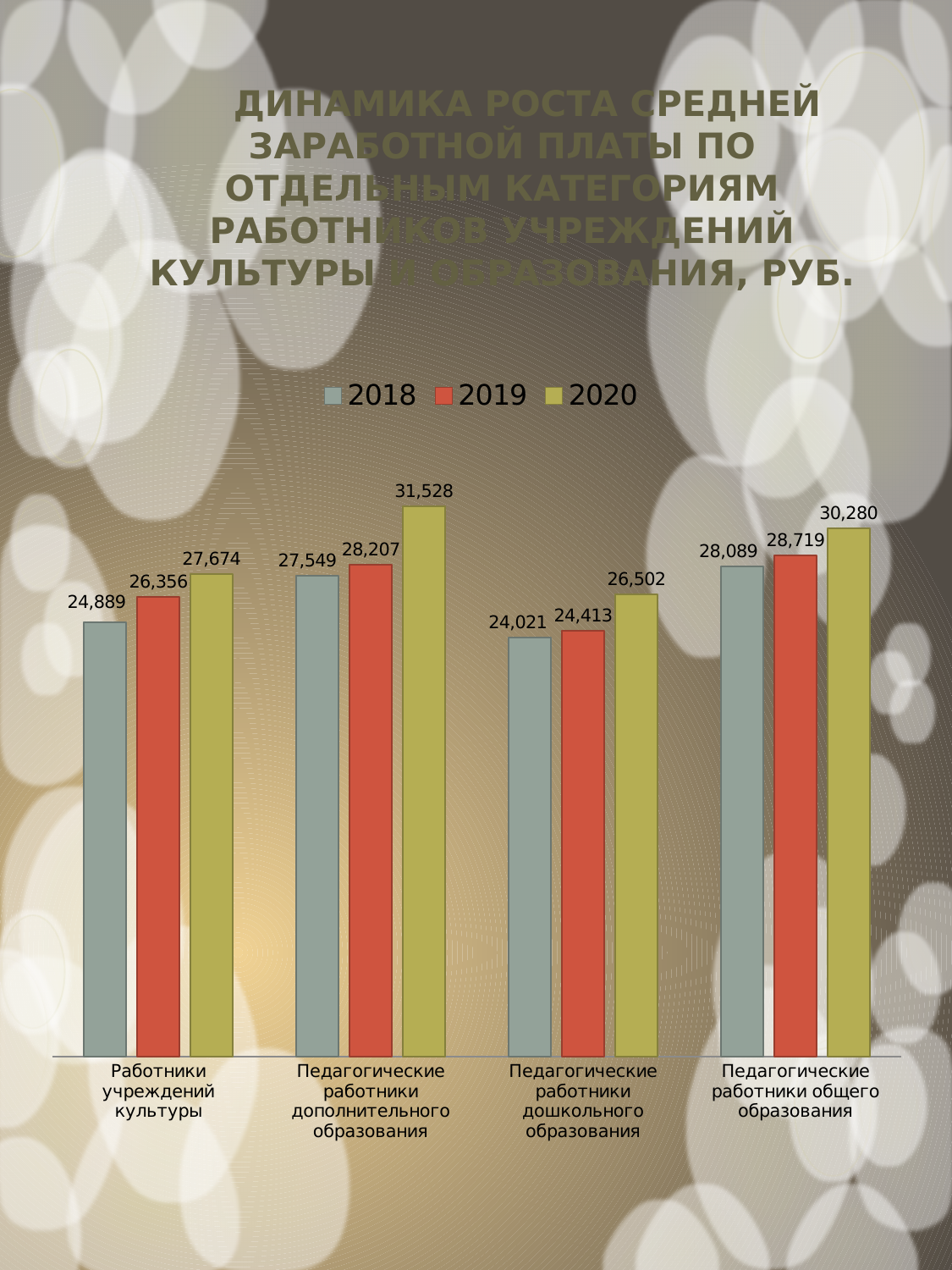

ДИНАМИКА РОСТА СРЕДНЕЙ ЗАРАБОТНОЙ ПЛАТЫ ПО ОТДЕЛЬНЫМ КАТЕГОРИЯМ РАБОТНИКОВ УЧРЕЖДЕНИЙ КУЛЬТУРЫ И ОБРАЗОВАНИЯ, РУБ.

### Chart

| Category | 2018 | 2019 | 2020 |
|---|---|---|---|
| Работники учреждений культуры | 24889.0 | 26356.0 | 27674.0 |
| Педагогические работники дополнительного образования | 27549.0 | 28207.0 | 31527.8 |
| Педагогические работники дошкольного образования | 24021.0 | 24413.0 | 26502.2 |
| Педагогические работники общего образования | 28089.0 | 28719.0 | 30279.7 |